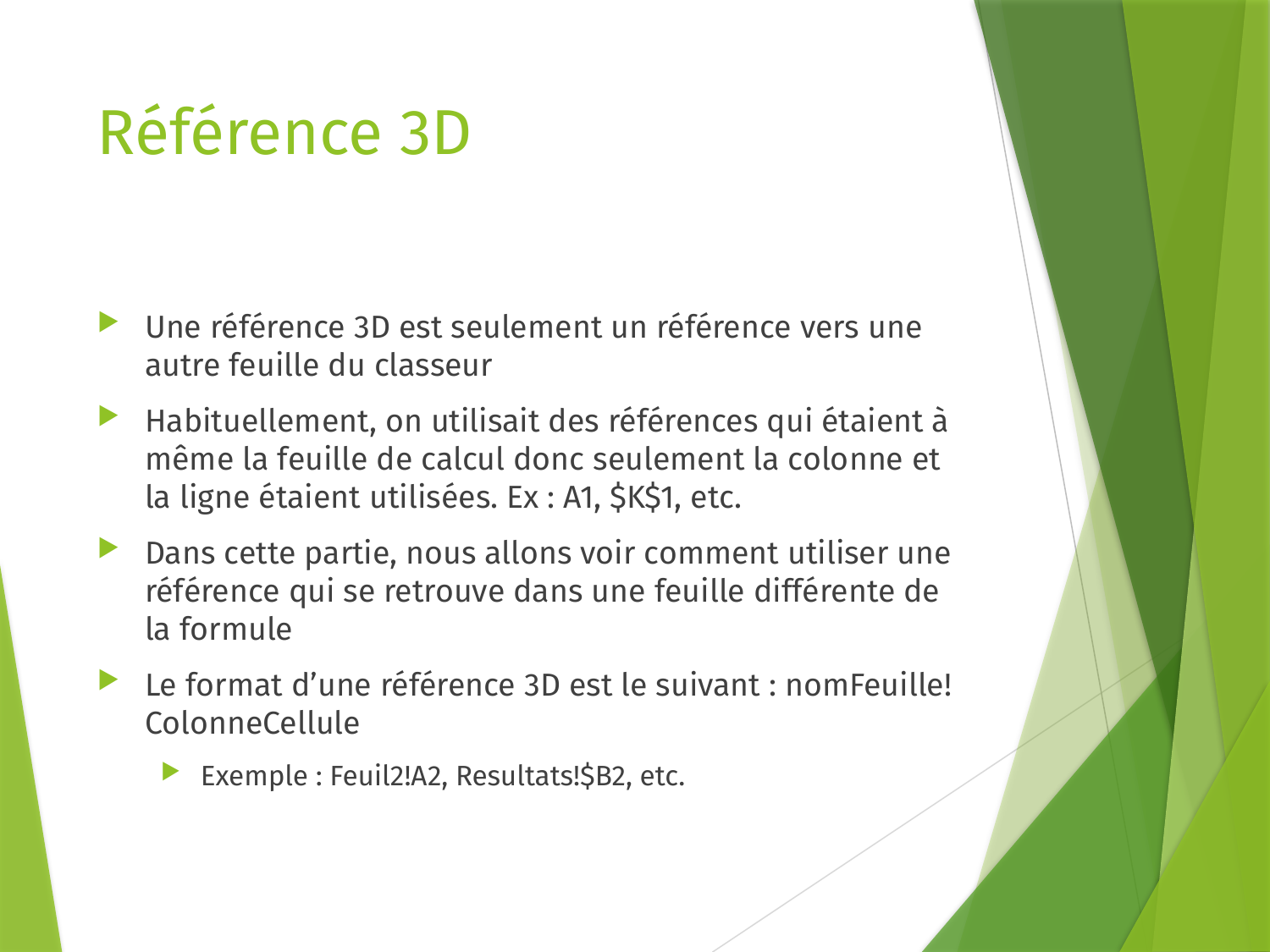

# Référence 3D
Une référence 3D est seulement un référence vers une autre feuille du classeur
Habituellement, on utilisait des références qui étaient à même la feuille de calcul donc seulement la colonne et la ligne étaient utilisées. Ex : A1, $K$1, etc.
Dans cette partie, nous allons voir comment utiliser une référence qui se retrouve dans une feuille différente de la formule
Le format d’une référence 3D est le suivant : nomFeuille!ColonneCellule
Exemple : Feuil2!A2, Resultats!$B2, etc.